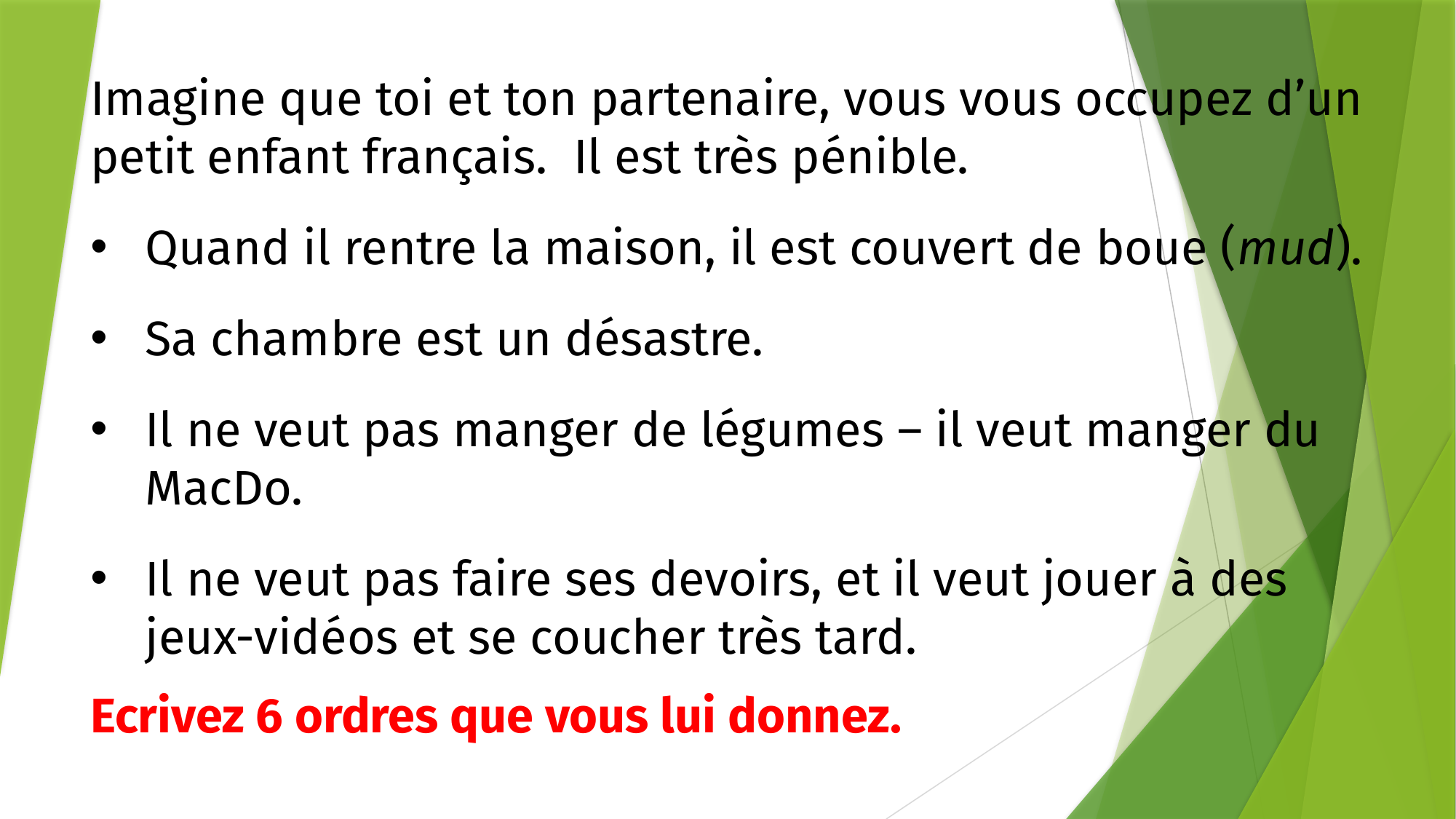

Imagine que toi et ton partenaire, vous vous occupez d’un petit enfant français.  Il est très pénible.

Quand il rentre la maison, il est couvert de boue (mud).

Sa chambre est un désastre.

Il ne veut pas manger de légumes – il veut manger du MacDo.

Il ne veut pas faire ses devoirs, et il veut jouer à des jeux-vidéos et se coucher très tard.

Ecrivez 6 ordres que vous lui donnez.